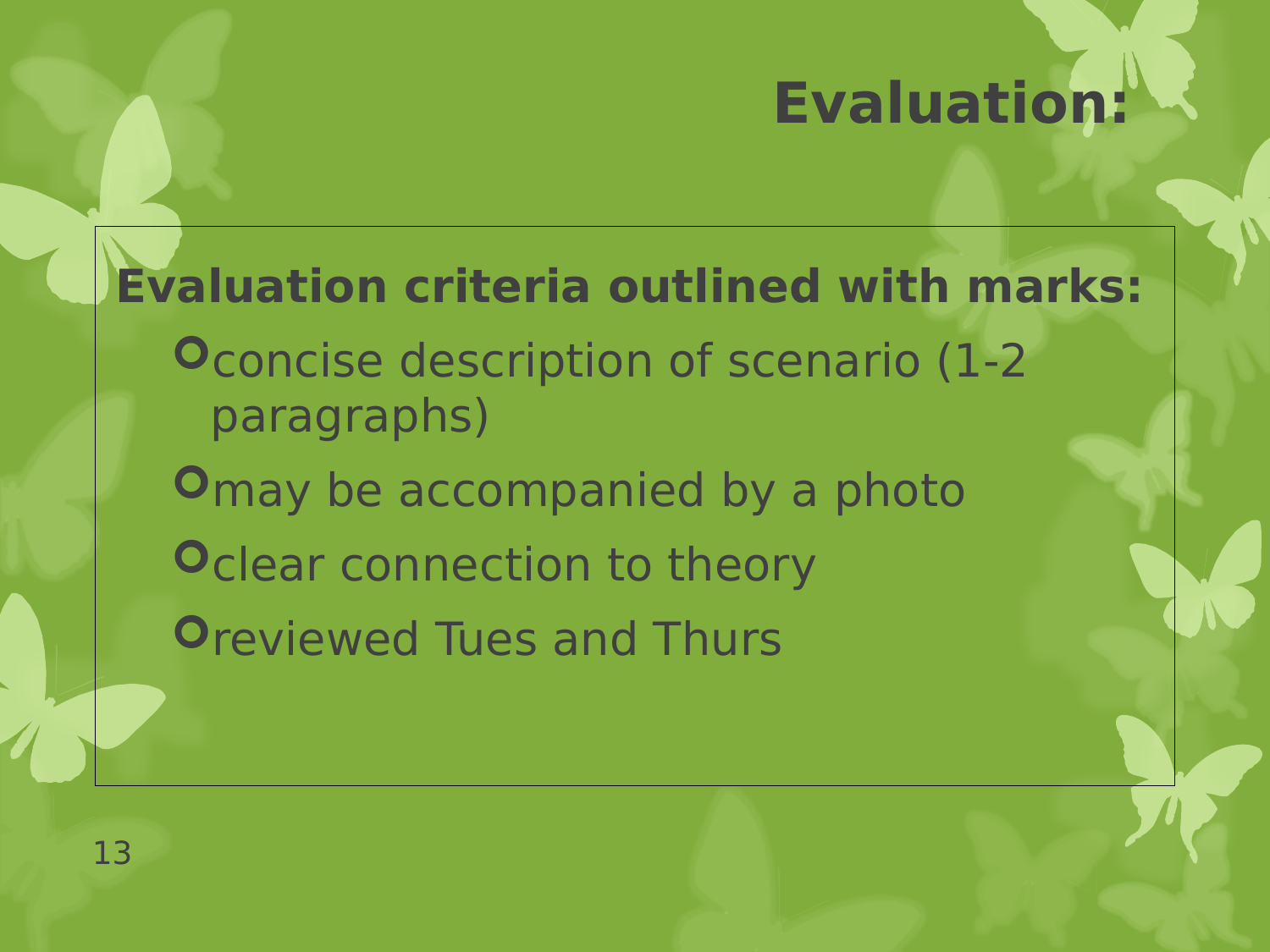

# Evaluation:

Evaluation criteria outlined with marks:
concise description of scenario (1-2 paragraphs)
may be accompanied by a photo
clear connection to theory
reviewed Tues and Thurs

13